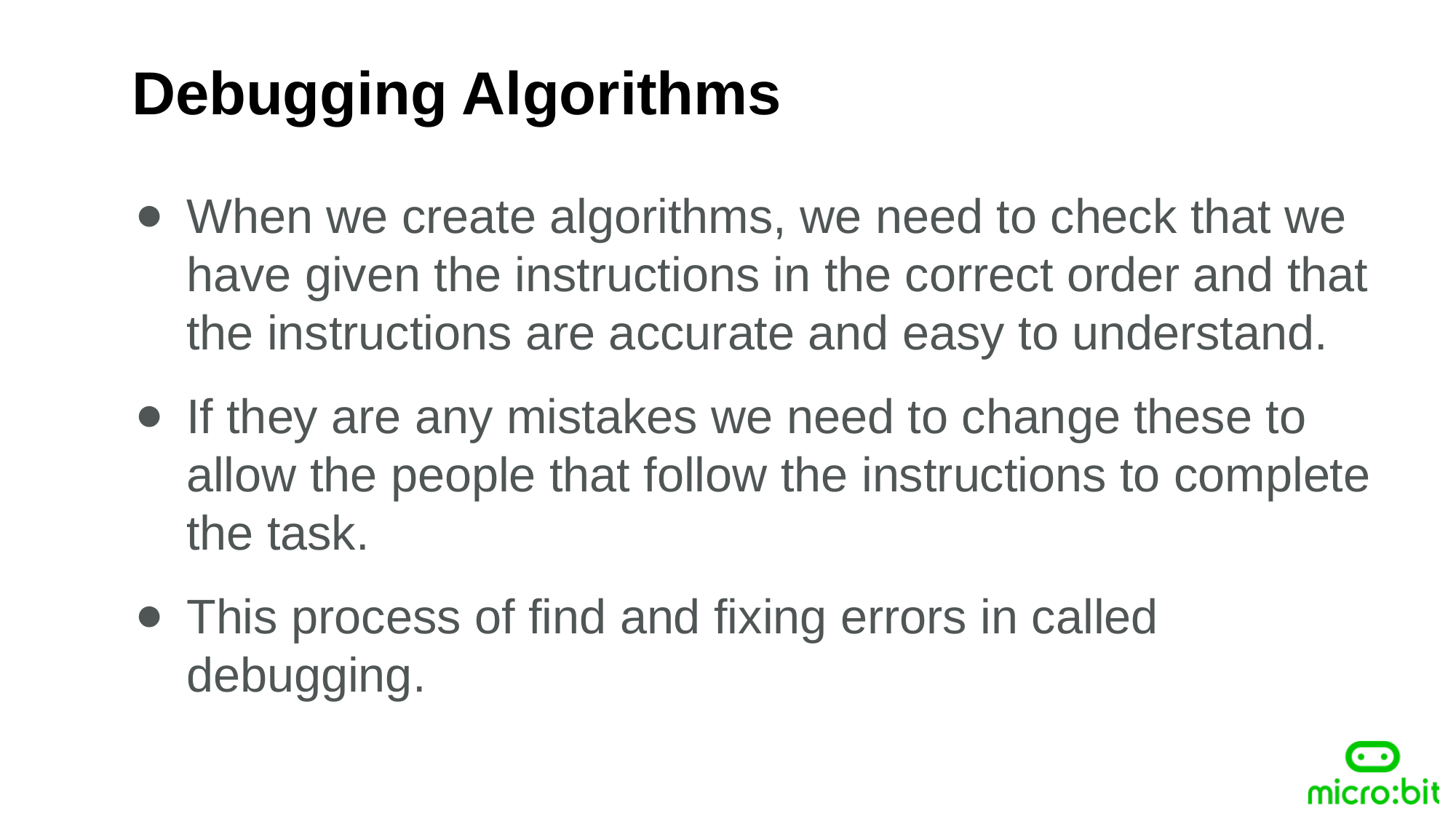

Debugging Algorithms

When we create algorithms, we need to check that we have given the instructions in the correct order and that the instructions are accurate and easy to understand.

If they are any mistakes we need to change these to allow the people that follow the instructions to complete the task.

This process of find and fixing errors in called debugging.